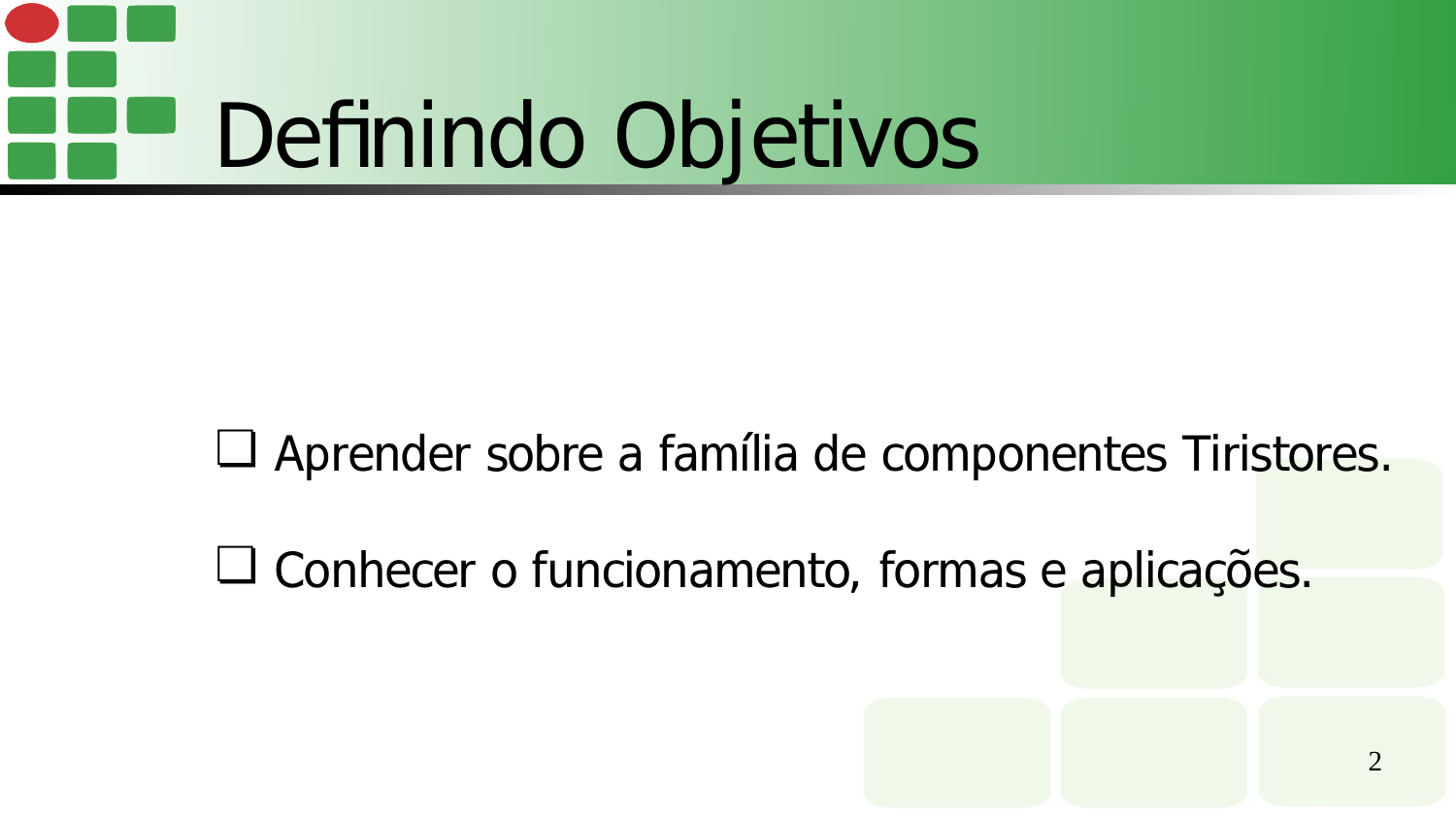

Definindo Objetivos

Aprender sobre a família de componentes Tiristores.

Conhecer o funcionamento, formas e aplicações.

2